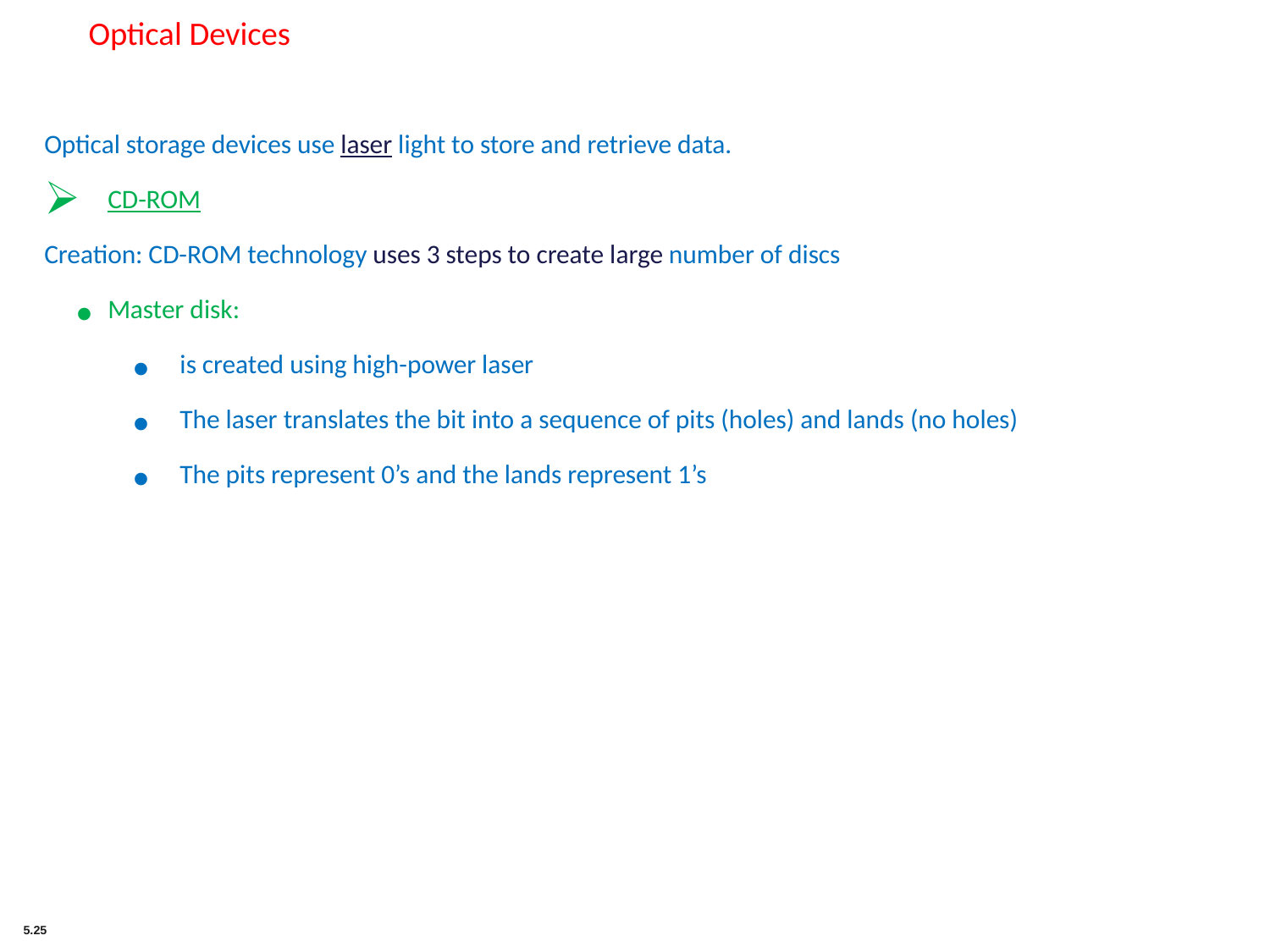

Optical Devices
Optical storage devices use laser light to store and retrieve data.
CD-ROM
Creation: CD-ROM technology uses 3 steps to create large number of discs
Master disk:
is created using high-power laser
The laser translates the bit into a sequence of pits (holes) and lands (no holes)
The pits represent 0’s and the lands represent 1’s

5.25